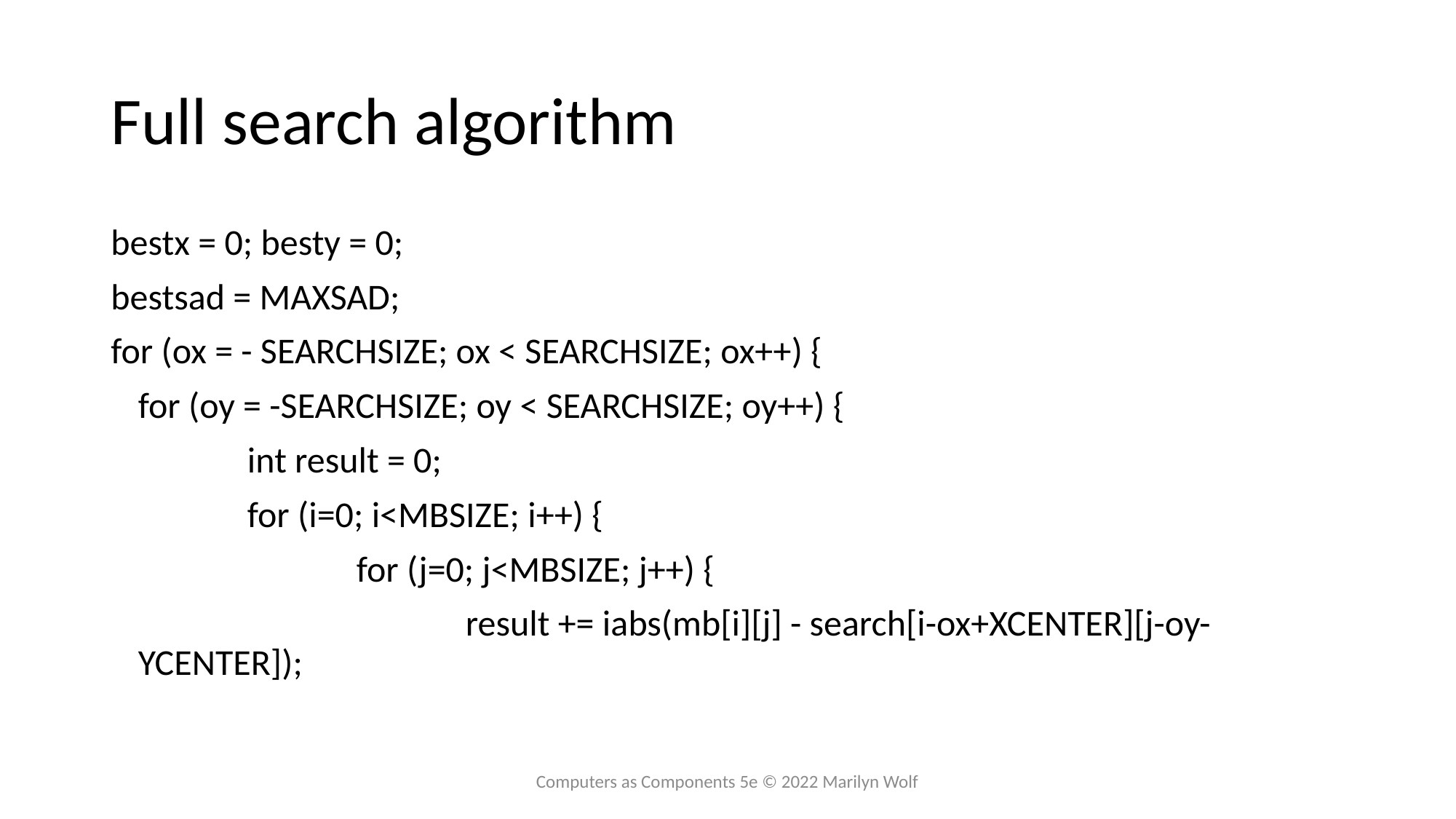

# Full search algorithm
bestx = 0; besty = 0;
bestsad = MAXSAD;
for (ox = - SEARCHSIZE; ox < SEARCHSIZE; ox++) {
	for (oy = -SEARCHSIZE; oy < SEARCHSIZE; oy++) {
		int result = 0;
		for (i=0; i<MBSIZE; i++) {
			for (j=0; j<MBSIZE; j++) {
				result += iabs(mb[i][j] - search[i-ox+XCENTER][j-oy-YCENTER]);
Computers as Components 5e © 2022 Marilyn Wolf